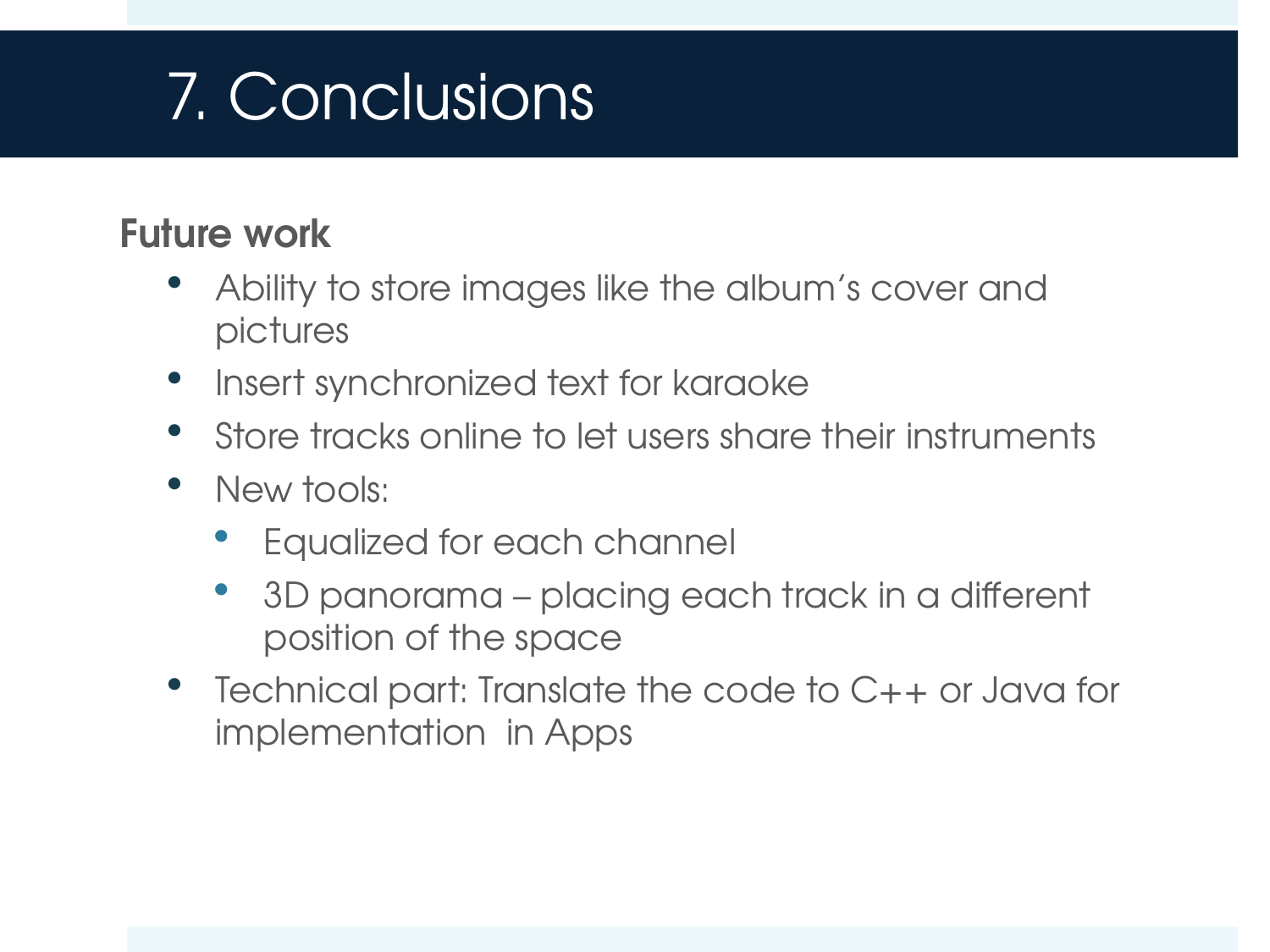

# 7. Conclusions
Future work
Ability to store images like the album’s cover and pictures
Insert synchronized text for karaoke
Store tracks online to let users share their instruments
New tools:
Equalized for each channel
3D panorama – placing each track in a different position of the space
Technical part: Translate the code to C++ or Java for implementation  in Apps